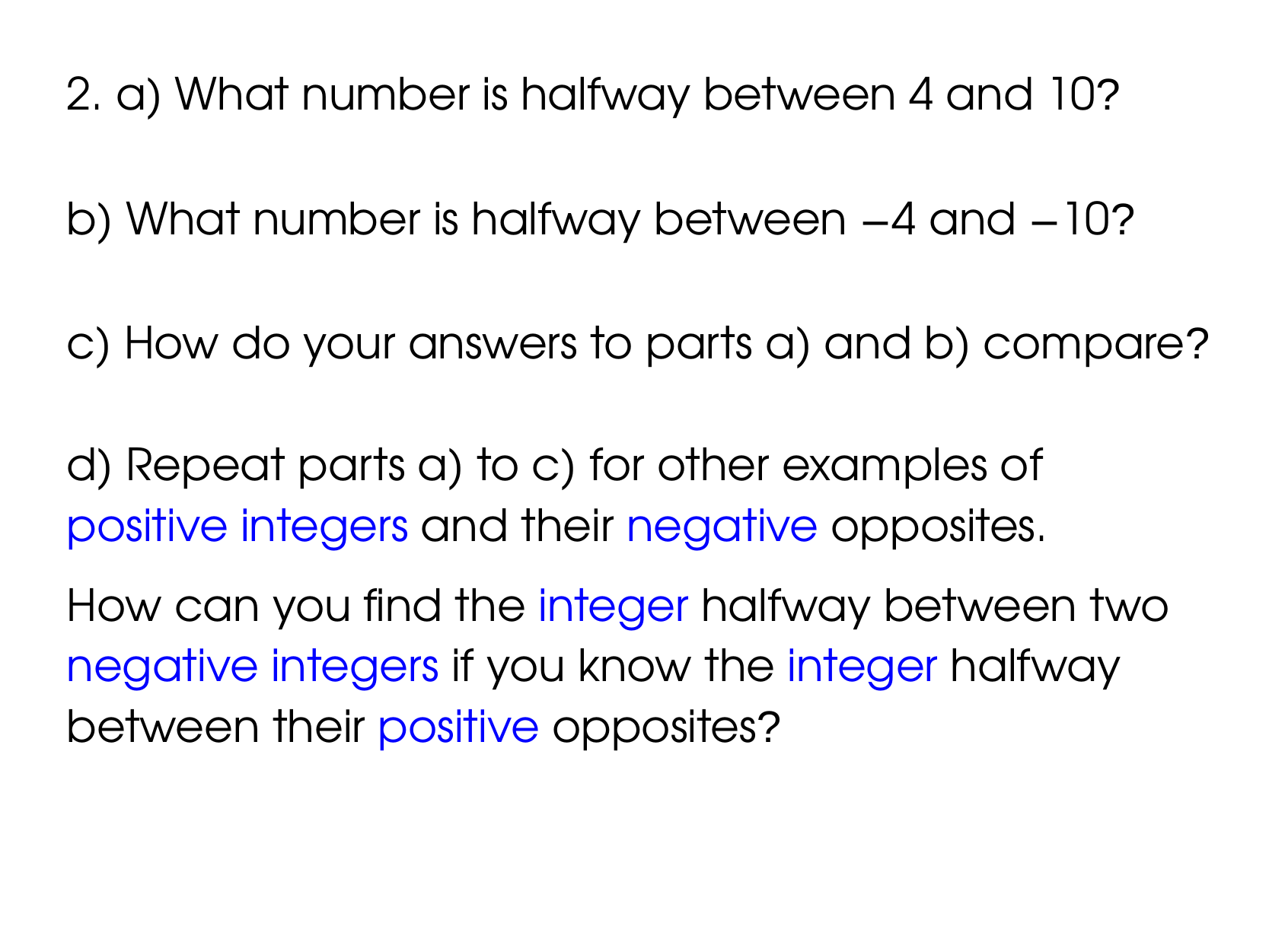

2. a) What number is halfway between 4 and 10?
b) What number is halfway between −4 and −10?
c) How do your answers to parts a) and b) compare?
d) Repeat parts a) to c) for other examples of
positive integers and their negative opposites.
How can you find the integer halfway between two negative integers if you know the integer halfway between their positive opposites?